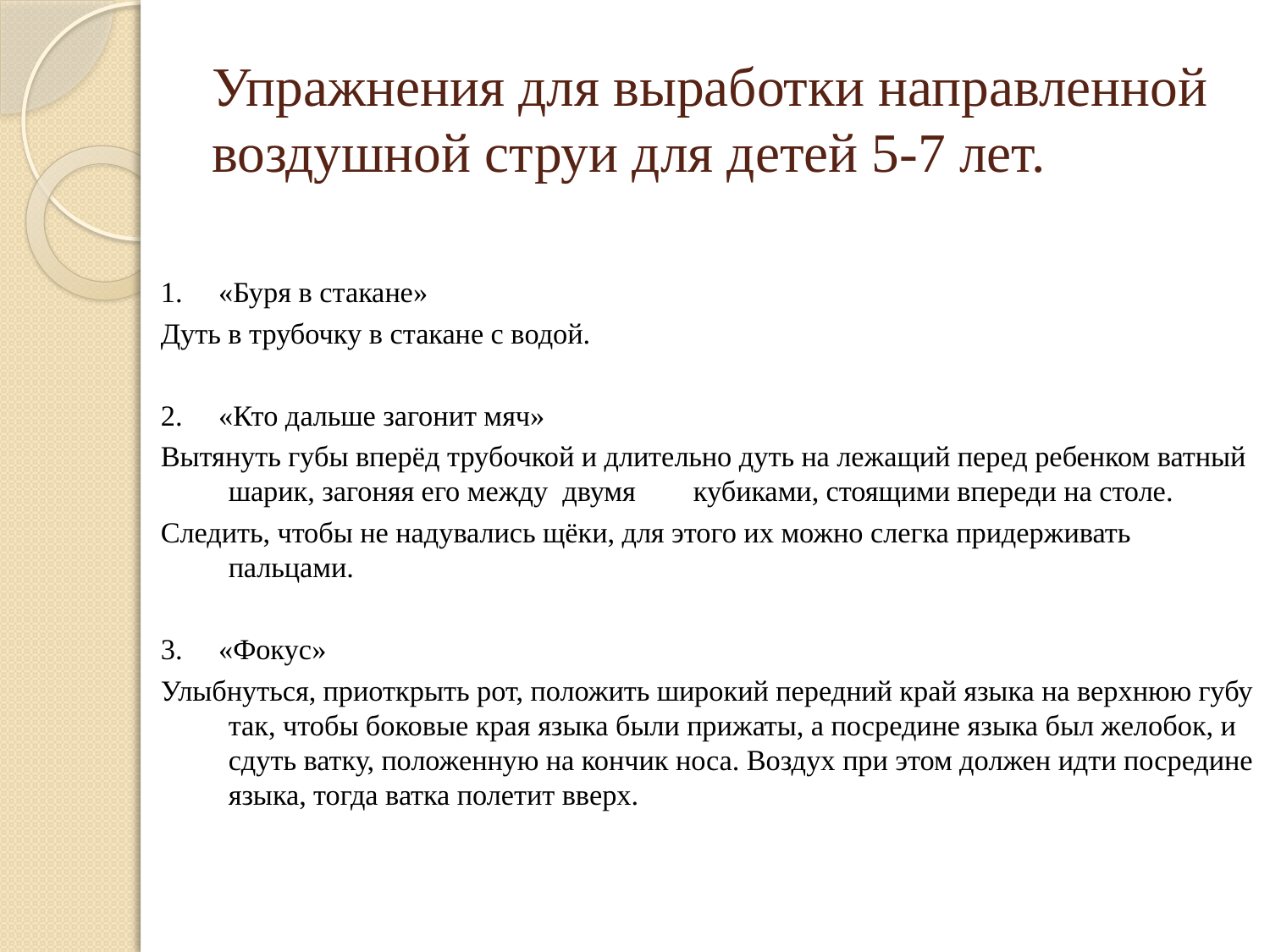

# Упражнения для выработки направленной воздушной струи для детей 5-7 лет.

1.     «Буря в стакане»
Дуть в трубочку в стакане с водой.

2.     «Кто дальше загонит мяч»
Вытянуть губы вперёд трубочкой и длительно дуть на лежащий перед ребенком ватный шарик, загоняя его между  двумя        кубиками, стоящими впереди на столе.
Следить, чтобы не надувались щёки, для этого их можно слегка придерживать    пальцами.

3.     «Фокус»
Улыбнуться, приоткрыть рот, положить широкий передний край языка на верхнюю губу так, чтобы боковые края языка были прижаты, а посредине языка был желобок, и сдуть ватку, положенную на кончик носа. Воздух при этом должен идти посредине языка, тогда ватка полетит вверх.